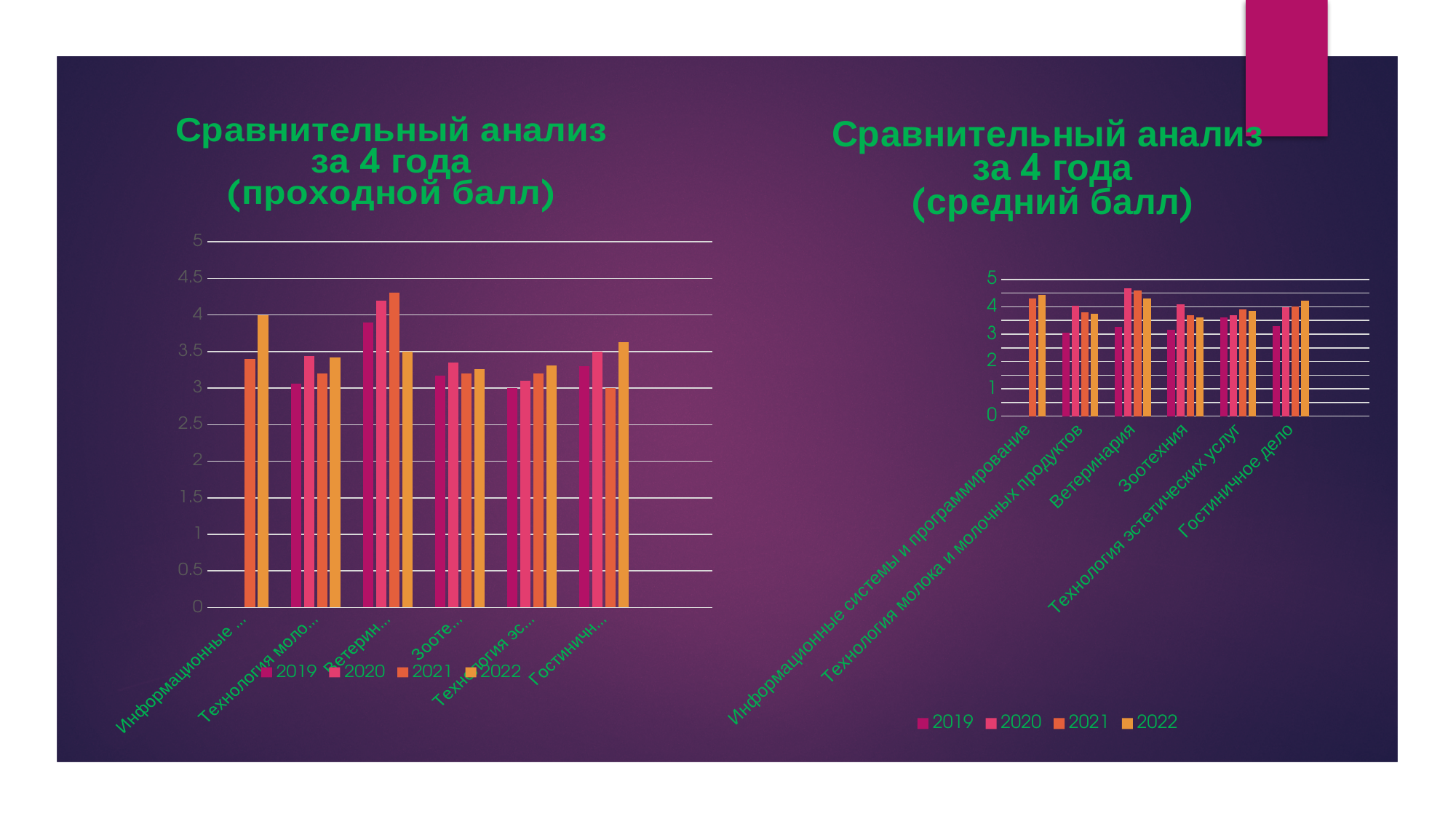

### Chart: Сравнительный анализ
 за 4 года
 (средний балл)

| Category | 2019 | 2020 | 2021 | 2022 |
|---|---|---|---|---|
| Информационные системы и программирование | None | None | 4.3 | 4.44 |
| Технология молока и молочных продуктов | 3.06 | 4.044 | 3.8 | 3.74 |
| Ветеринария | 3.27 | 4.687 | 4.6 | 4.3 |
| Зоотехния | 3.17 | 4.083 | 3.7 | 3.62 |
| Технология эстетических услуг | 3.6 | 3.7 | 3.9 | 3.86 |
| Гостиничное дело | 3.3 | 3.974 | 4.0 | 4.22 |

### Chart: Сравнительный анализ
 за 4 года
(проходной балл)

| Category | 2019 | 2020 | 2021 | 2022 |
|---|---|---|---|---|
| Информационные системы и программирование | None | None | 3.4 | 4.0 |
| Технология молока и молочных продуктов | 3.06 | 3.44 | 3.2 | 3.42 |
| Ветеринария | 3.9 | 4.2 | 4.3 | 3.5 |
| Зоотехния | 3.17 | 3.35 | 3.2 | 3.26 |
| Технология эстетических услуг | 3.0 | 3.1 | 3.2 | 3.31 |
| Гостиничное дело | 3.3 | 3.5 | 3.0 | 3.63 |